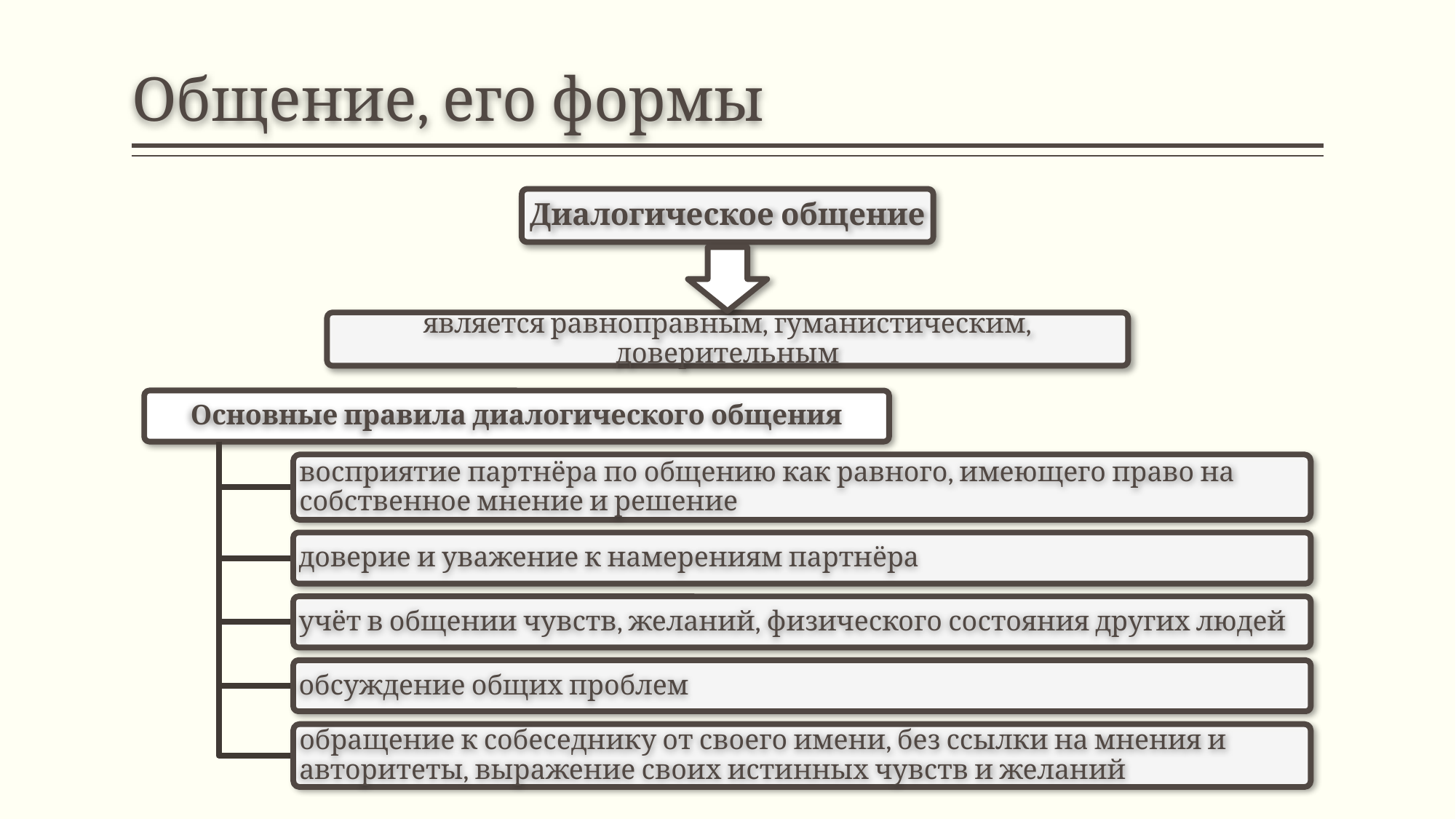

# Общение, его формы

Диалогическое общение

является равноправным, гуманистическим, доверительным

Основные правила диалогического общения

восприятие партнёра по общению как равного, имеющего право на собственное мнение и решение

доверие и уважение к намерениям партнёра

учёт в общении чувств, желаний, физического состояния других людей

обсуждение общих проблем

обращение к собеседнику от своего имени, без ссылки на мнения и авторитеты, выражение своих истинных чувств и желаний